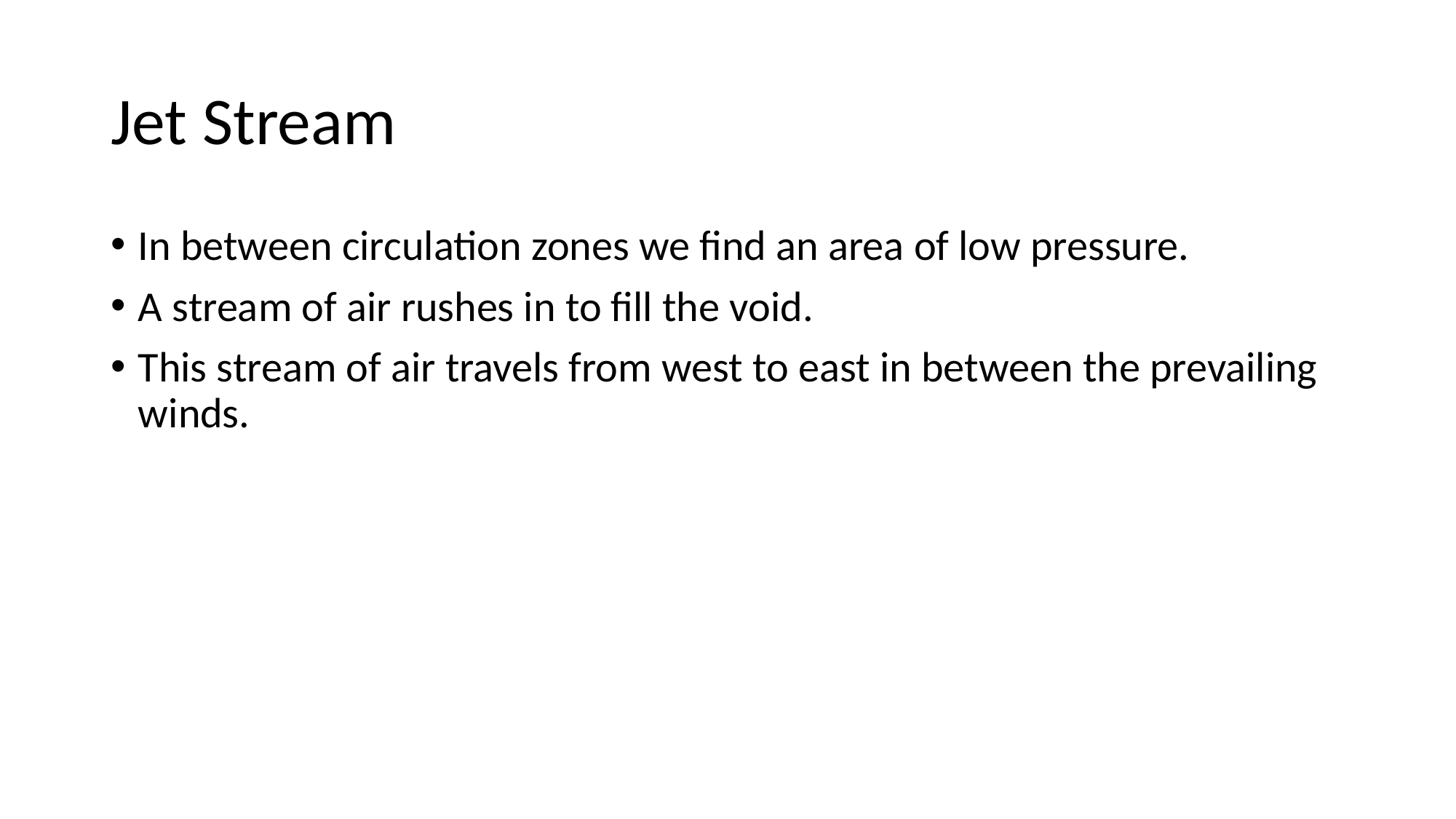

# Jet Stream
In between circulation zones we find an area of low pressure.
A stream of air rushes in to fill the void.
This stream of air travels from west to east in between the prevailing winds.